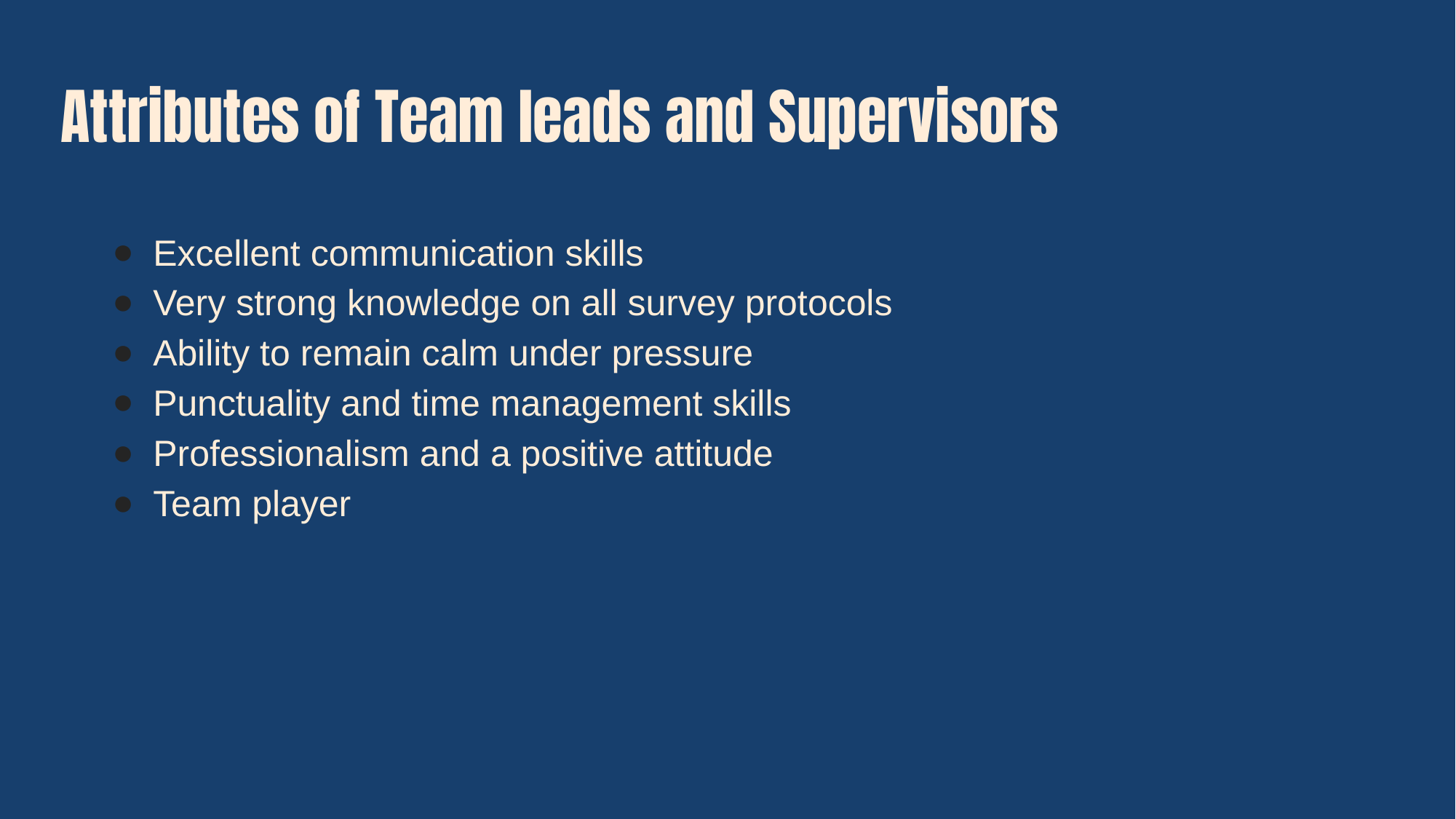

# Attributes of Team leads and Supervisors
Excellent communication skills
Very strong knowledge on all survey protocols
Ability to remain calm under pressure
Punctuality and time management skills
Professionalism and a positive attitude
Team player